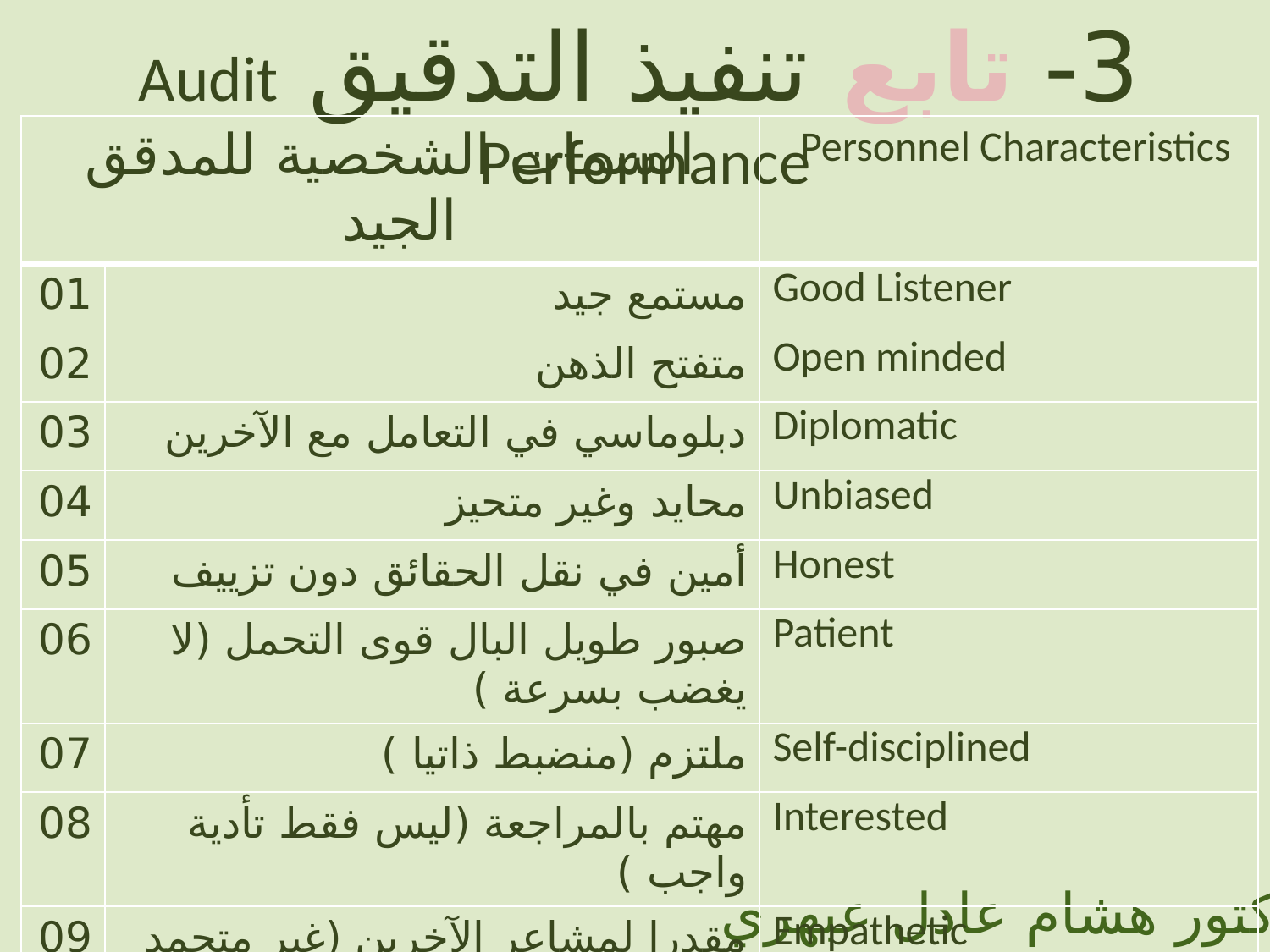

3- تابع تنفيذ التدقيق Audit Performance
| السمات الشخصية للمدقق الجيد |  | Personnel Characteristics |
| --- | --- | --- |
| 01 | مستمع جيد | Good Listener |
| 02 | متفتح الذهن | Open minded |
| 03 | دبلوماسي في التعامل مع الآخرين | Diplomatic |
| 04 | محايد وغير متحيز | Unbiased |
| 05 | أمين في نقل الحقائق دون تزييف | Honest |
| 06 | صبور طويل البال قوى التحمل (لا يغضب بسرعة ) | Patient |
| 07 | ملتزم (منضبط ذاتيا ) | Self-disciplined |
| 08 | مهتم بالمراجعة (ليس فقط تأدية واجب ) | Interested |
| 09 | مقدرا لمشاعر الآخرين (غير متجمد الإحساس ) | Empathetic |
| 10 | ايجابي وموضوعي في التعامل | Positive |
الدكتور هشام عادل عبهري